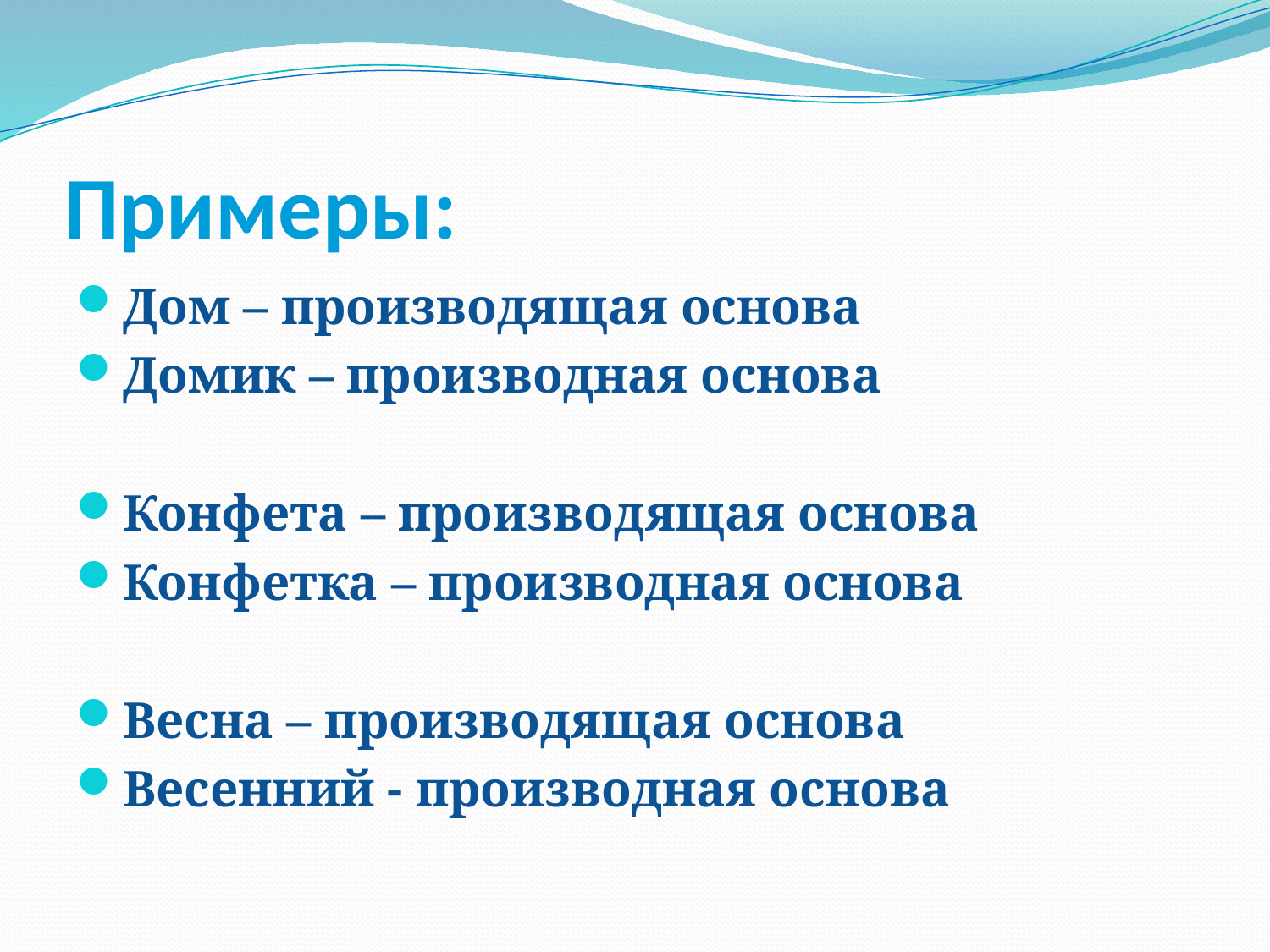

# Примеры:
Дом – производящая основа
Домик – производная основа

Конфета – производящая основа
Конфетка – производная основа

Весна – производящая основа
Весенний - производная основа